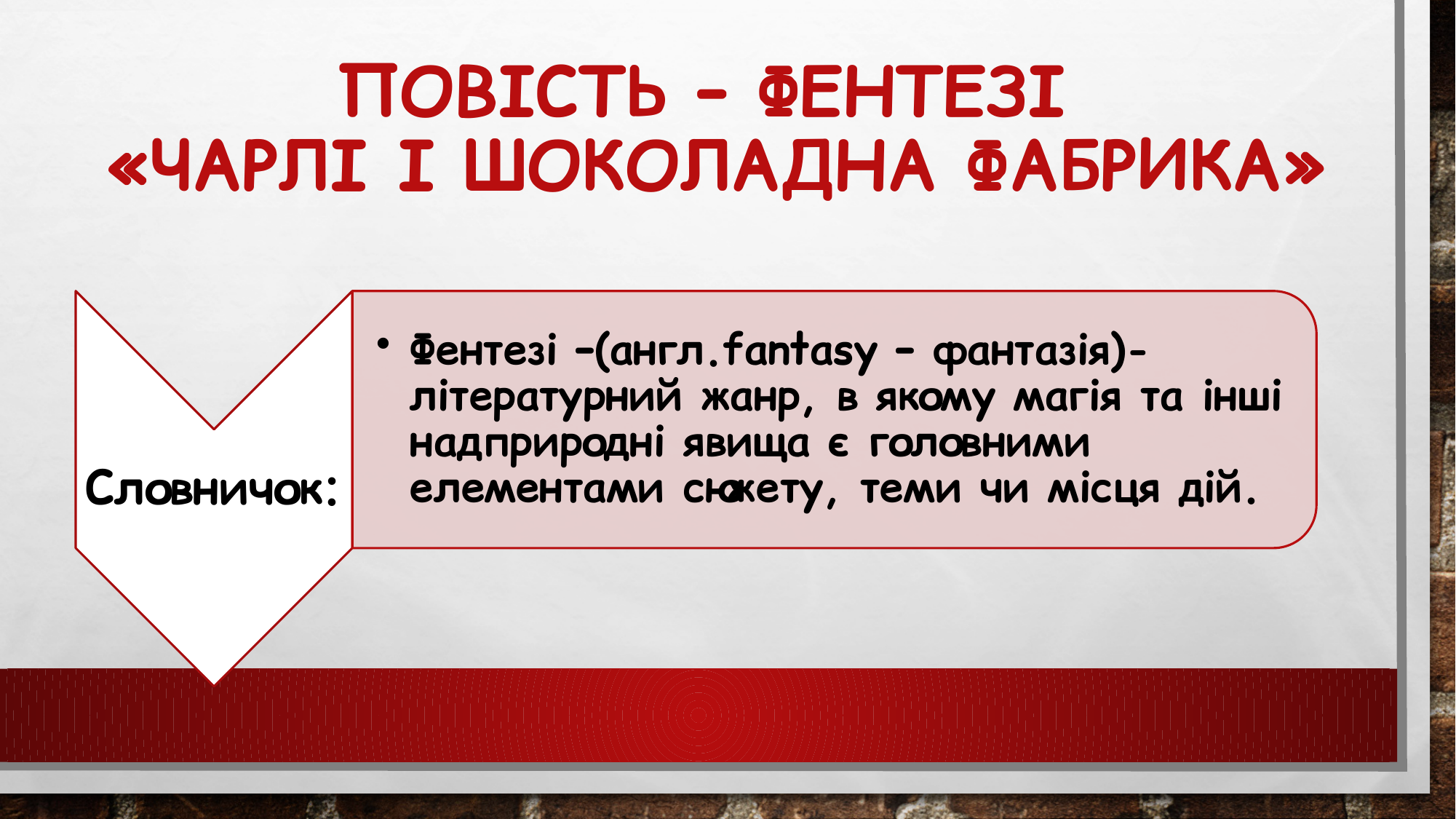

# Повість – фентезі «Чарлі і шоколадна фабрика»
Словничок:
Фентезі –(англ.fantasy – фантазія)- літературний жанр, в якому магія та інші надприродні явища є головними елементами сюжету, теми чи місця дій.